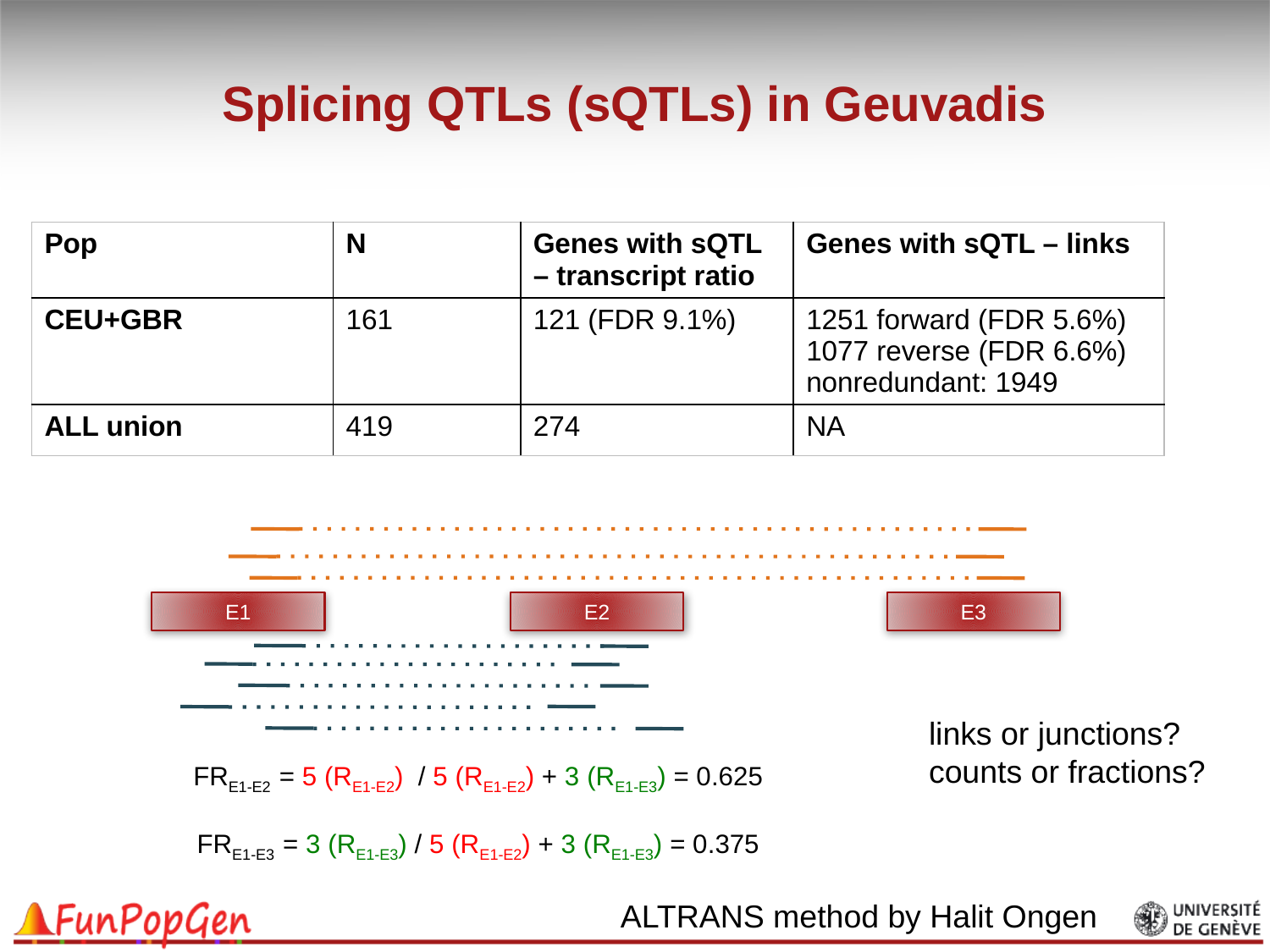

# Splicing QTLs (sQTLs) in Geuvadis
| Pop | N | Genes with sQTL – transcript ratio | Genes with sQTL – links |
| --- | --- | --- | --- |
| CEU+GBR | 161 | 121 (FDR 9.1%) | 1251 forward (FDR 5.6%) 1077 reverse (FDR 6.6%) nonredundant: 1949 |
| ALL union | 419 | 274 | NA |
E1
E2
E3
FRE1-E2  = 5 (RE1-E2)  / 5 (RE1-E2) + 3 (RE1-E3) = 0.625

FRE1-E3  = 3 (RE1-E3) / 5 (RE1-E2) + 3 (RE1-E3) = 0.375

links or junctions?
counts or fractions?
ALTRANS method by Halit Ongen